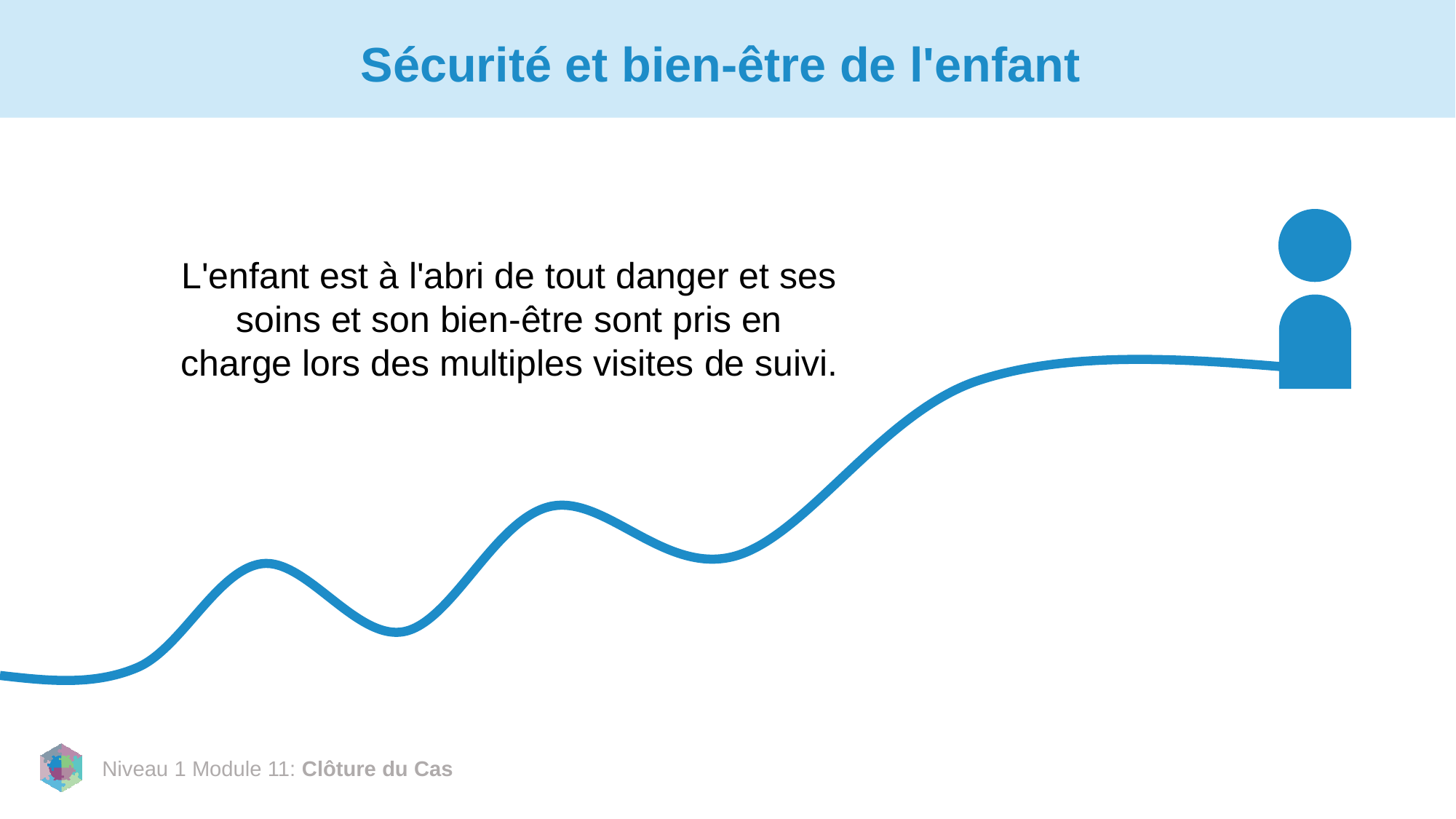

# Sécurité et bien-être de l'enfant

L'enfant est à l'abri de tout danger et ses soins et son bien-être sont pris en charge lors des multiples visites de suivi.